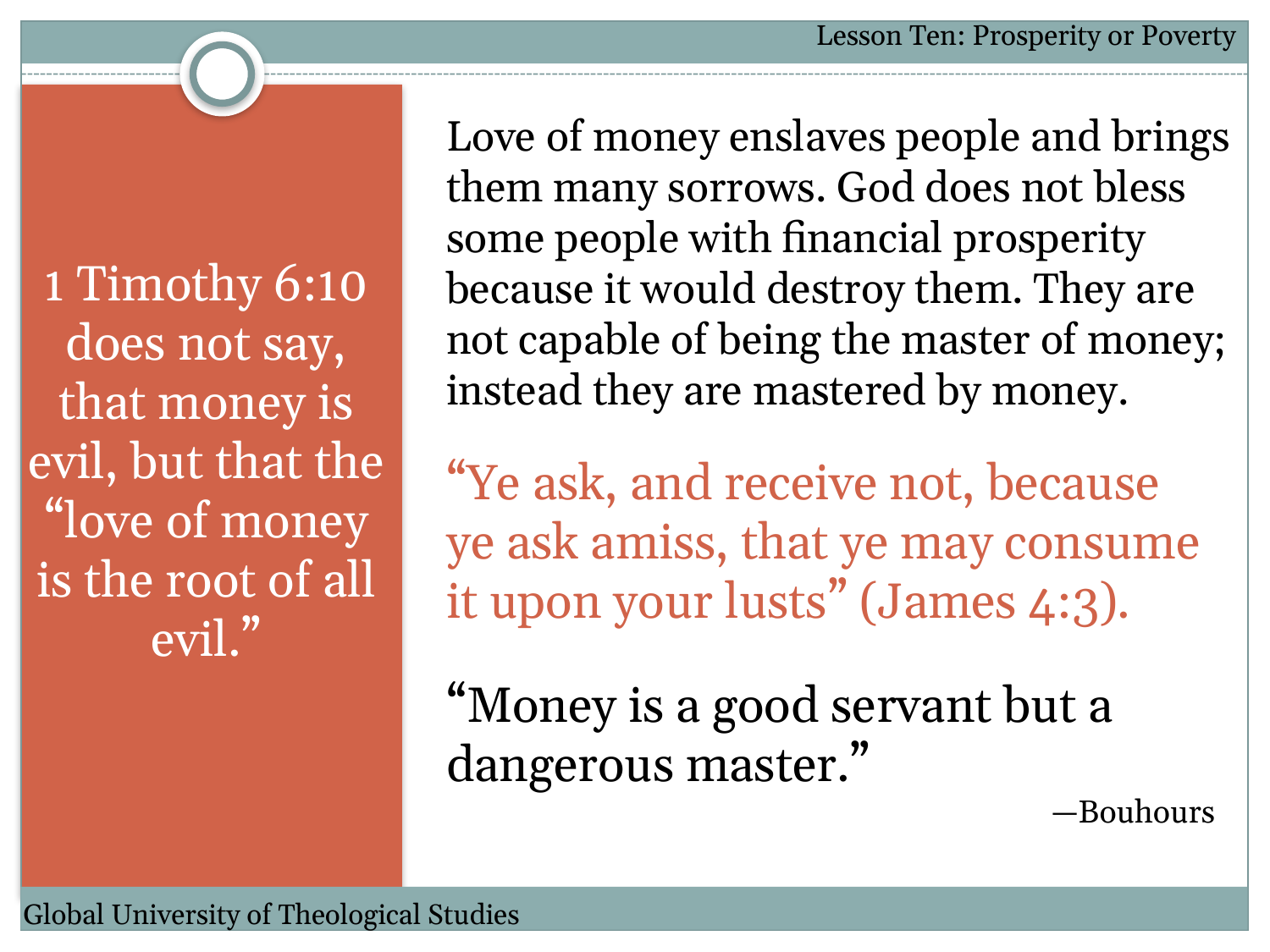

Lesson Ten: Prosperity or Poverty
Love of money enslaves people and brings them many sorrows. God does not bless some people with financial prosperity because it would destroy them. They are not capable of being the master of money; instead they are mastered by money.
1 Timothy 6:10 does not say, that money is evil, but that the “love of money is the root of all evil.”
“Ye ask, and receive not, because ye ask amiss, that ye may consume it upon your lusts” (James 4:3).
“Money is a good servant but a dangerous master.”
—Bouhours
Global University of Theological Studies